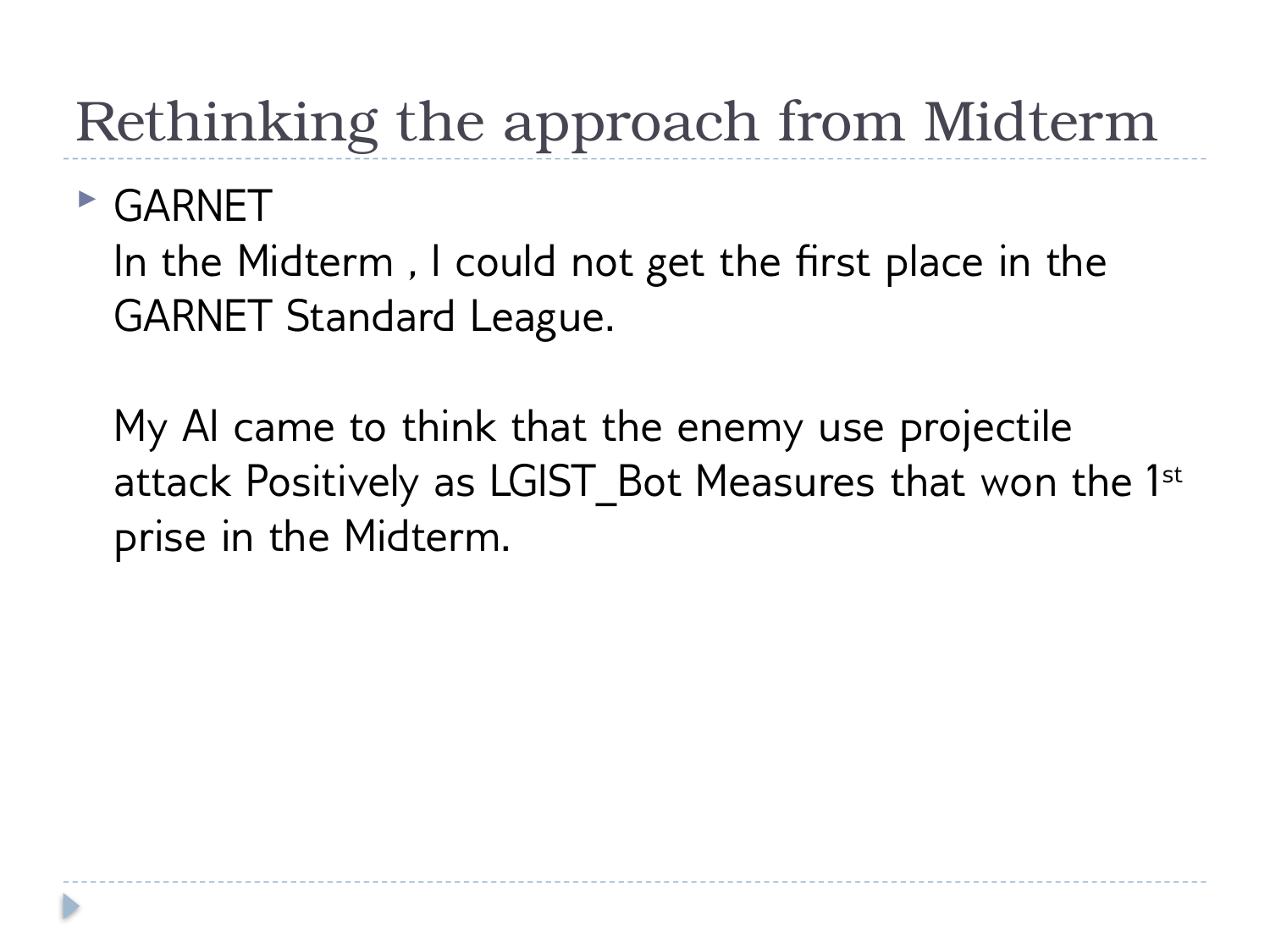

# Rethinking the approach from Midterm
GARNET
In the Midterm , I could not get the first place in the GARNET Standard League.
My AI came to think that the enemy use projectile attack Positively as LGIST_Bot Measures that won the 1st prise in the Midterm.